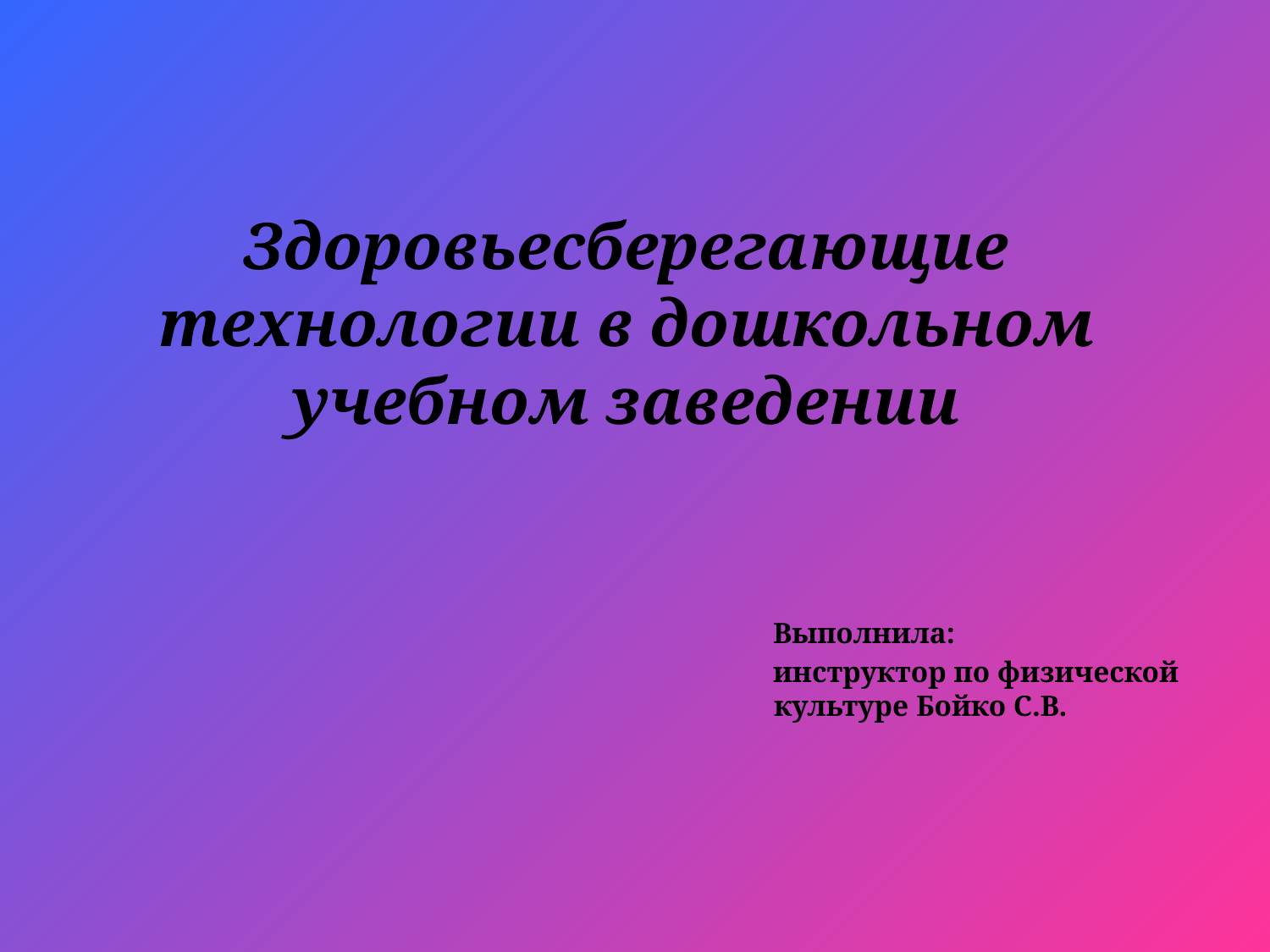

# Здоровьесберегающие технологии в дошкольном учебном заведении

Выполнила:
инструктор по физической культуре Бойко С.В.